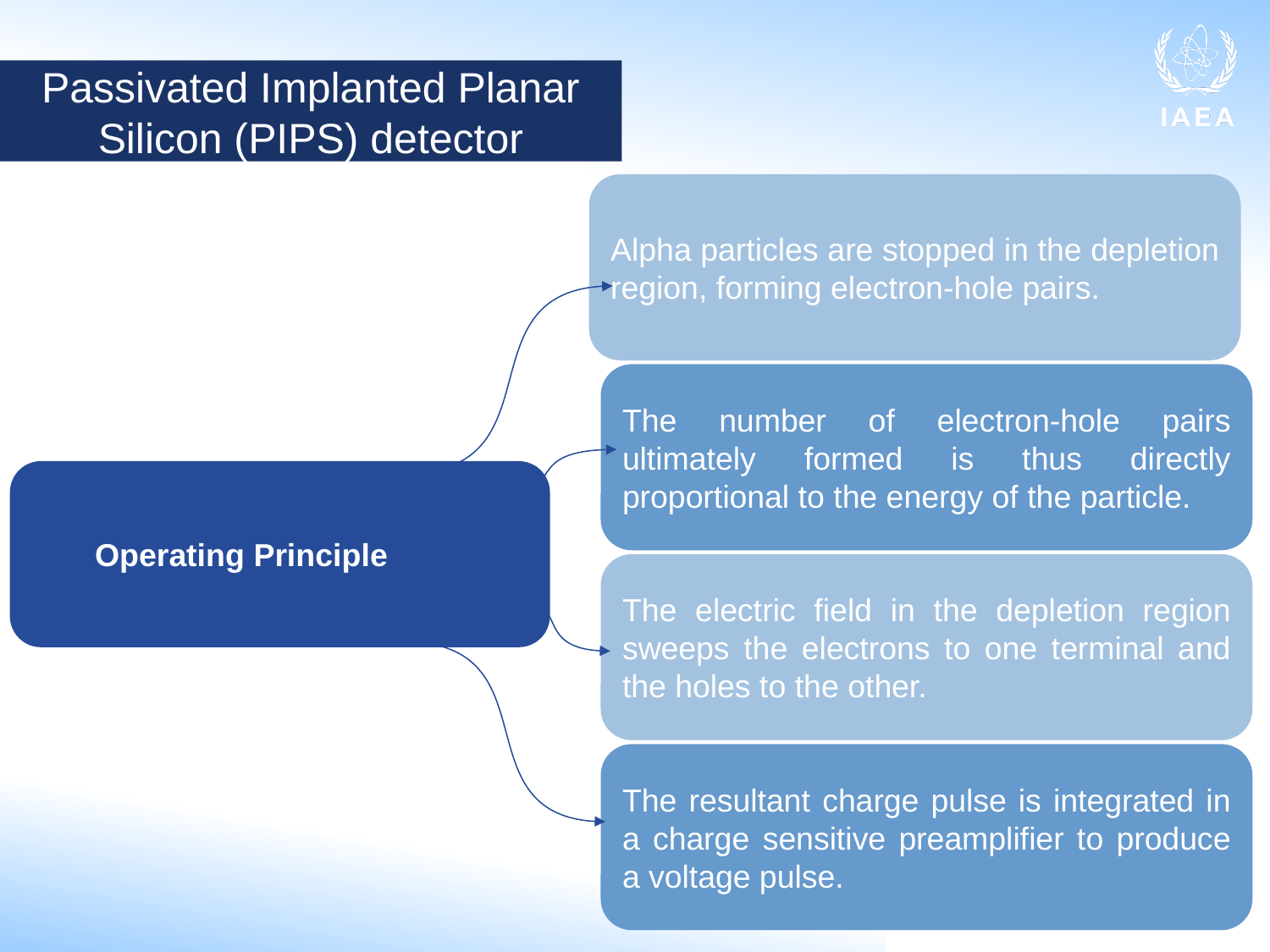

Passivated Implanted Planar Silicon (PIPS) detector
Alpha particles are stopped in the depletion region, forming electron-hole pairs.
The number of electron-hole pairs ultimately formed is thus directly proportional to the energy of the particle.
Operating Principle
The electric field in the depletion region sweeps the electrons to one terminal and the holes to the other.
The resultant charge pulse is integrated in a charge sensitive preamplifier to produce a voltage pulse.